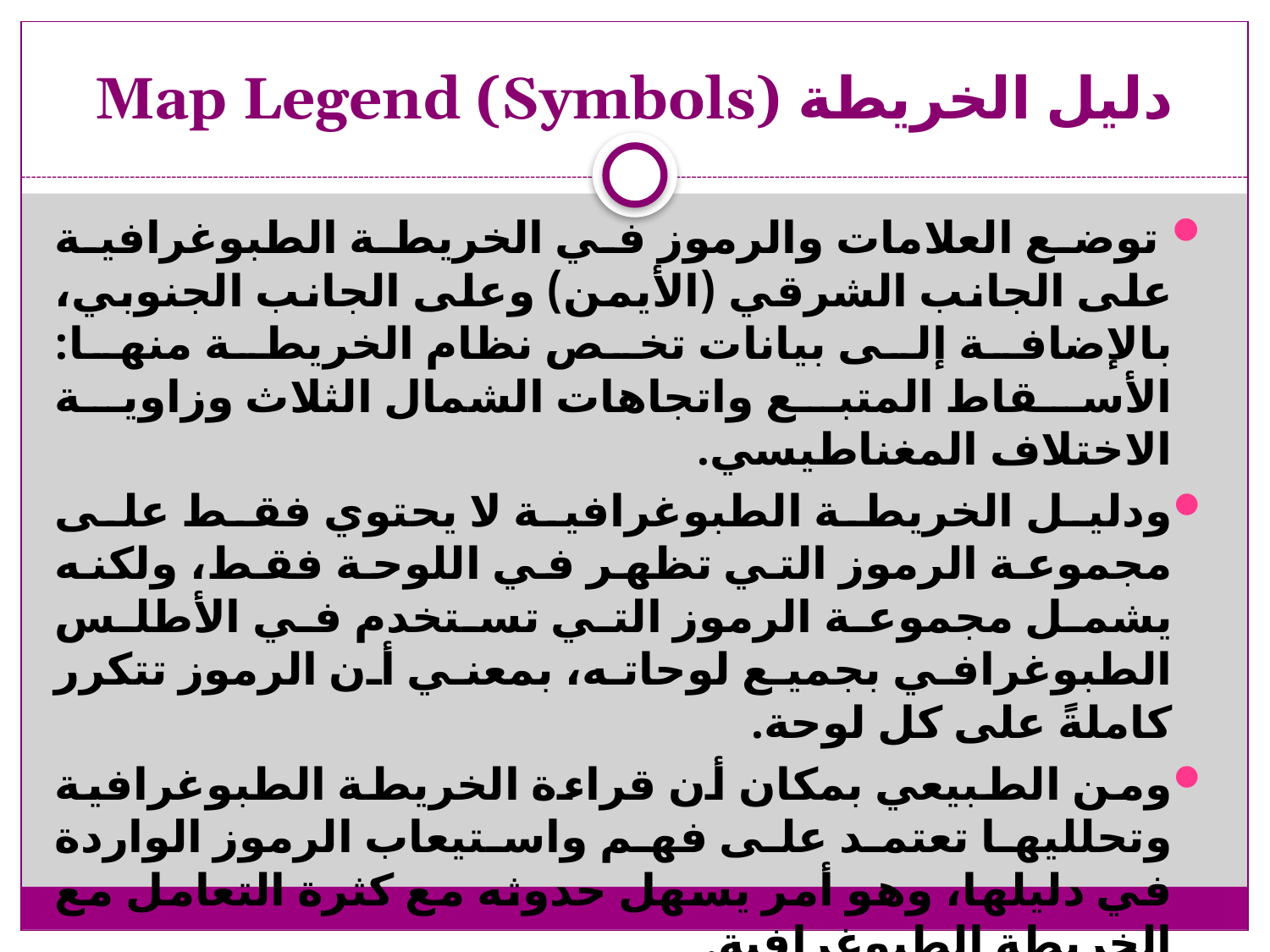

# دليل الخريطة Map Legend (Symbols)
 توضع العلامات والرموز في الخريطة الطبوغرافية على الجانب الشرقي (الأيمن) وعلى الجانب الجنوبي، بالإضافة إلى بيانات تخص نظام الخريطة منها: الأسقاط المتبع واتجاهات الشمال الثلاث وزاوية الاختلاف المغناطيسي.
ودليل الخريطة الطبوغرافية لا يحتوي فقط على مجموعة الرموز التي تظهر في اللوحة فقط، ولكنه يشمل مجموعة الرموز التي تستخدم في الأطلس الطبوغرافي بجميع لوحاته، بمعني أن الرموز تتكرر كاملةً على كل لوحة.
ومن الطبيعي بمكان أن قراءة الخريطة الطبوغرافية وتحلليها تعتمد على فهم واستيعاب الرموز الواردة في دليلها، وهو أمر يسهل حدوثه مع كثرة التعامل مع الخريطة الطبوغرافية.
والجدير بالذكر أنه في بعض الاحيان يرفق مع الأطلس- أو منفصلاً عنه- لوحة بيانية توضح فيها مجموعة الرموز والعلامات الاصطلاحية المستخدمة في لوحات الأطلس الطبوغرافي.